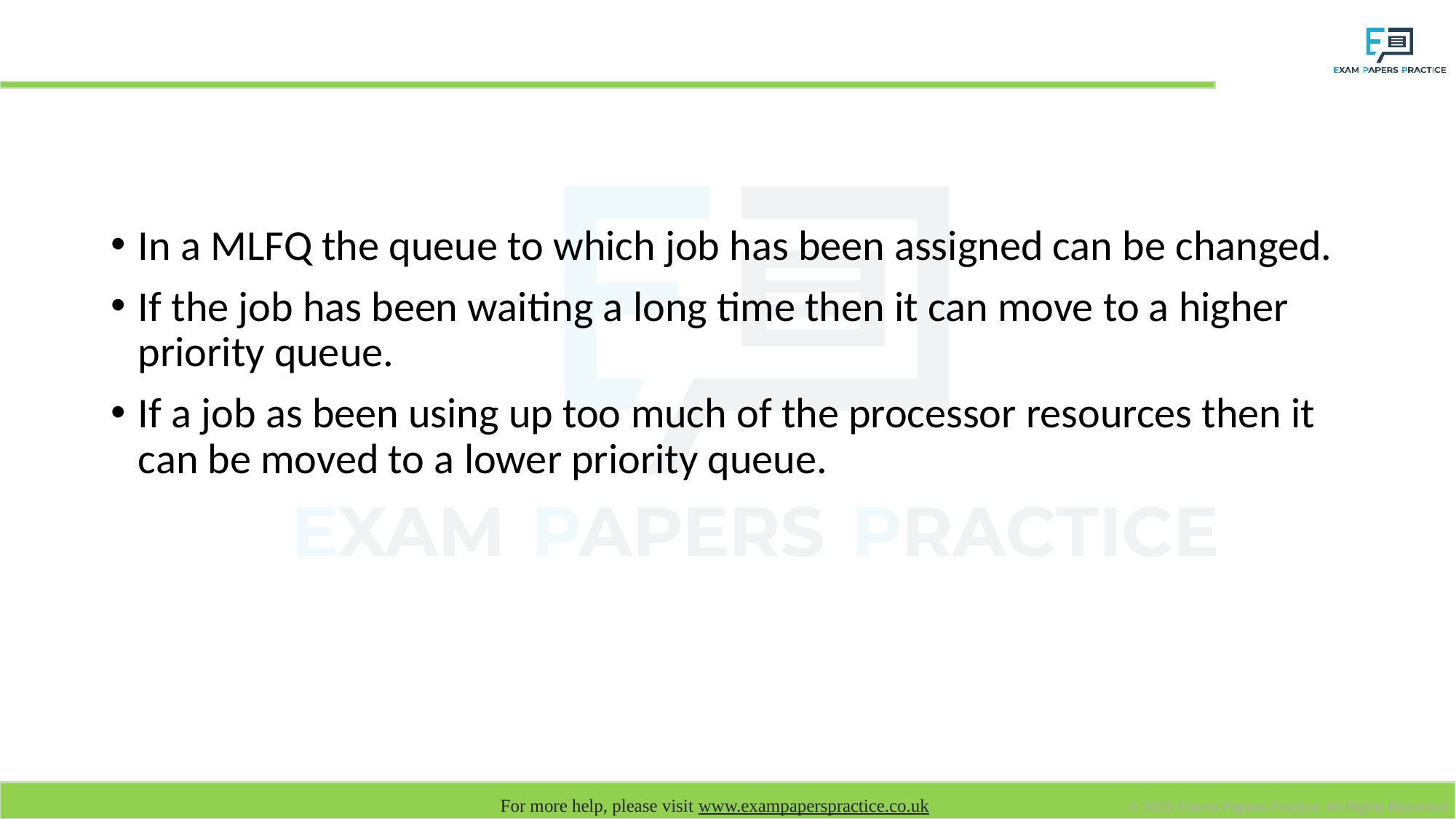

# Multi level feedback queues (MLFQ)
In a MLFQ the queue to which job has been assigned can be changed.
If the job has been waiting a long time then it can move to a higher priority queue.
If a job as been using up too much of the processor resources then it can be moved to a lower priority queue.